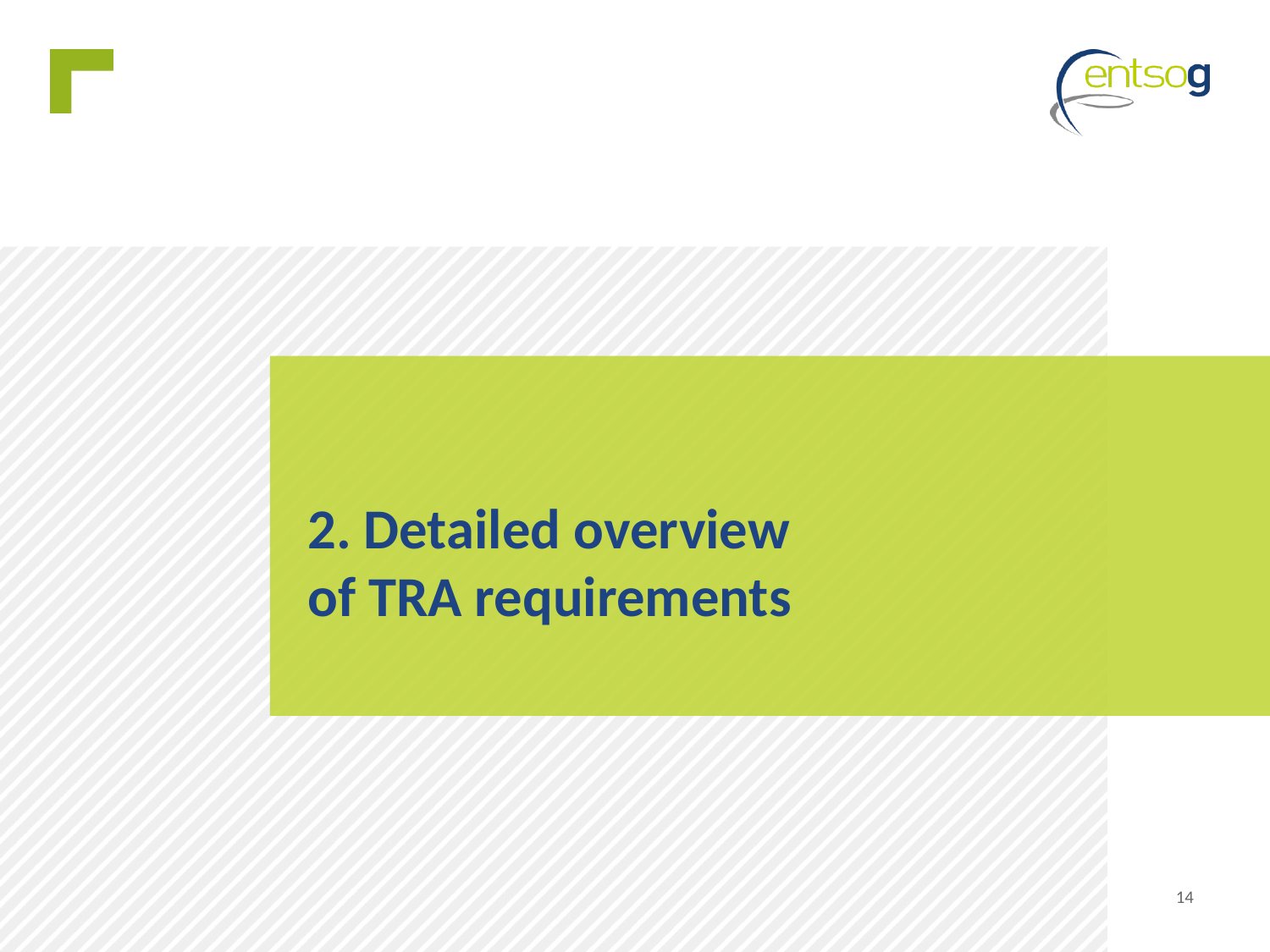

# 2. Detailed overview of TRA requirements
14